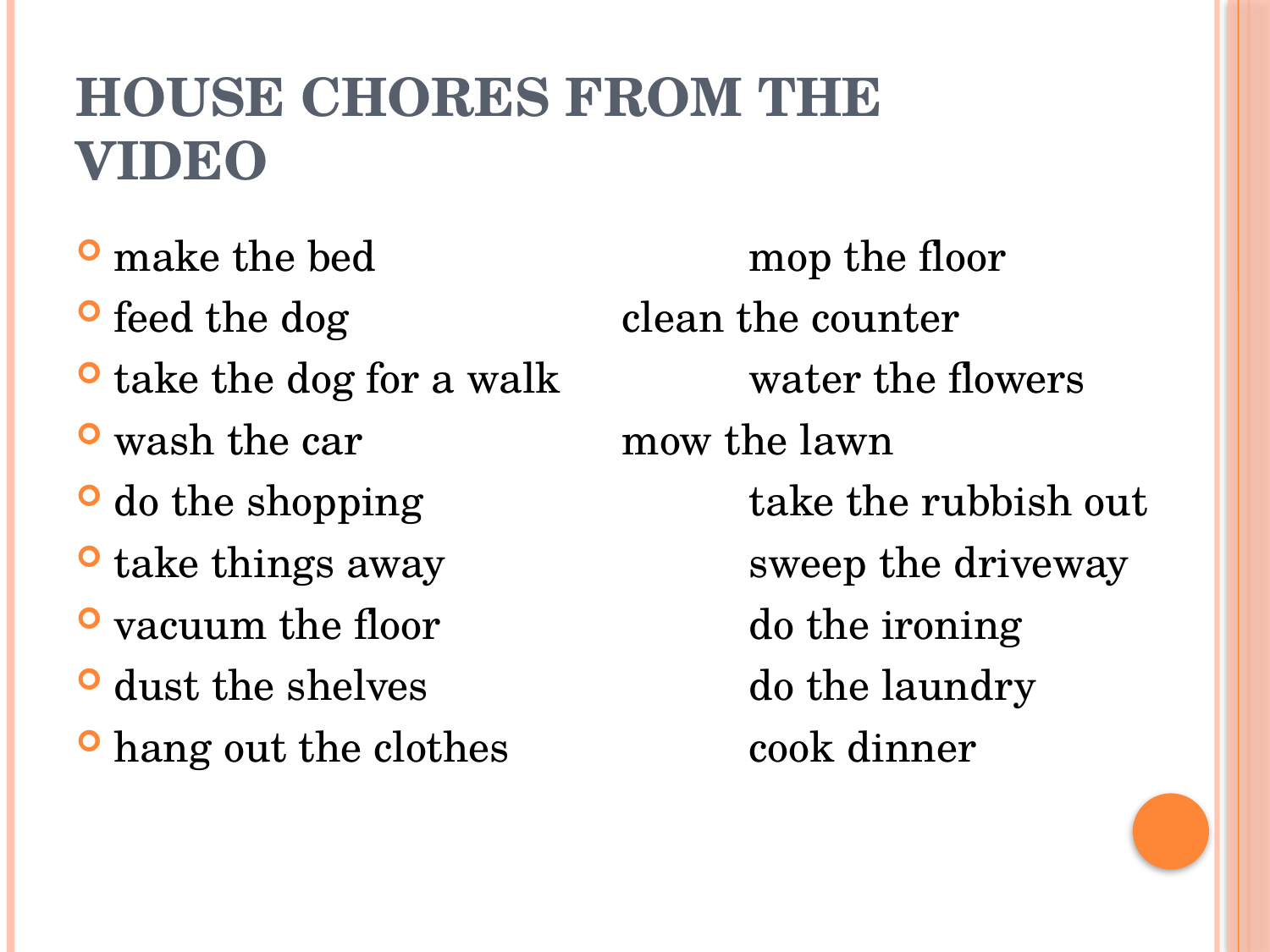

# House chores from the video
make the bed			mop the floor
feed the dog			clean the counter
take the dog for a walk 		water the flowers
wash the car			mow the lawn
do the shopping			take the rubbish out
take things away			sweep the driveway
vacuum the floor			do the ironing
dust the shelves			do the laundry
hang out the clothes		cook dinner